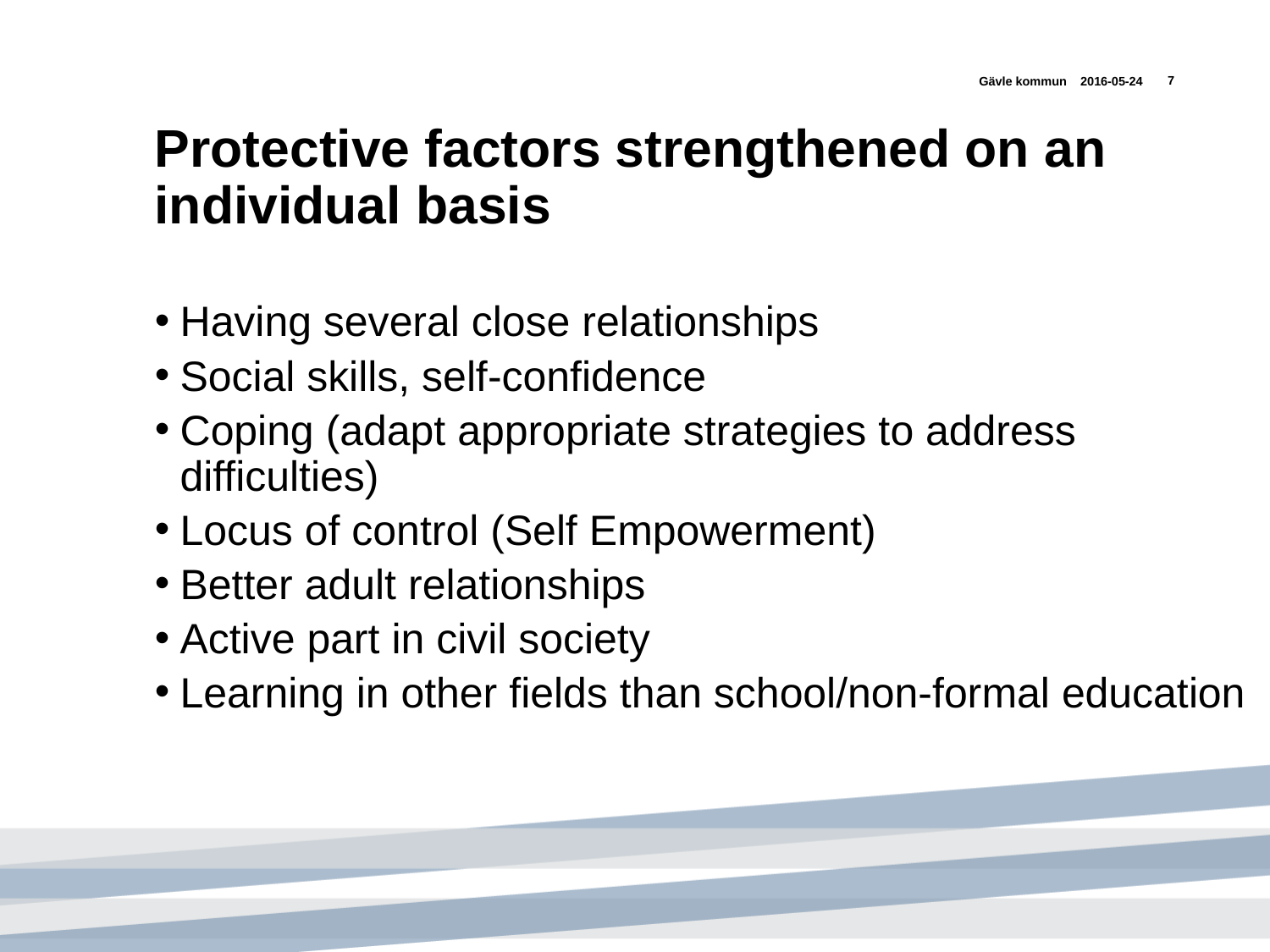

Gävle kommun
2016-05-24
7
# Protective factors strengthened on an individual basis
Having several close relationships
Social skills, self-confidence
Coping (adapt appropriate strategies to address difficulties)
Locus of control (Self Empowerment)
Better adult relationships
Active part in civil society
Learning in other fields than school/non-formal education